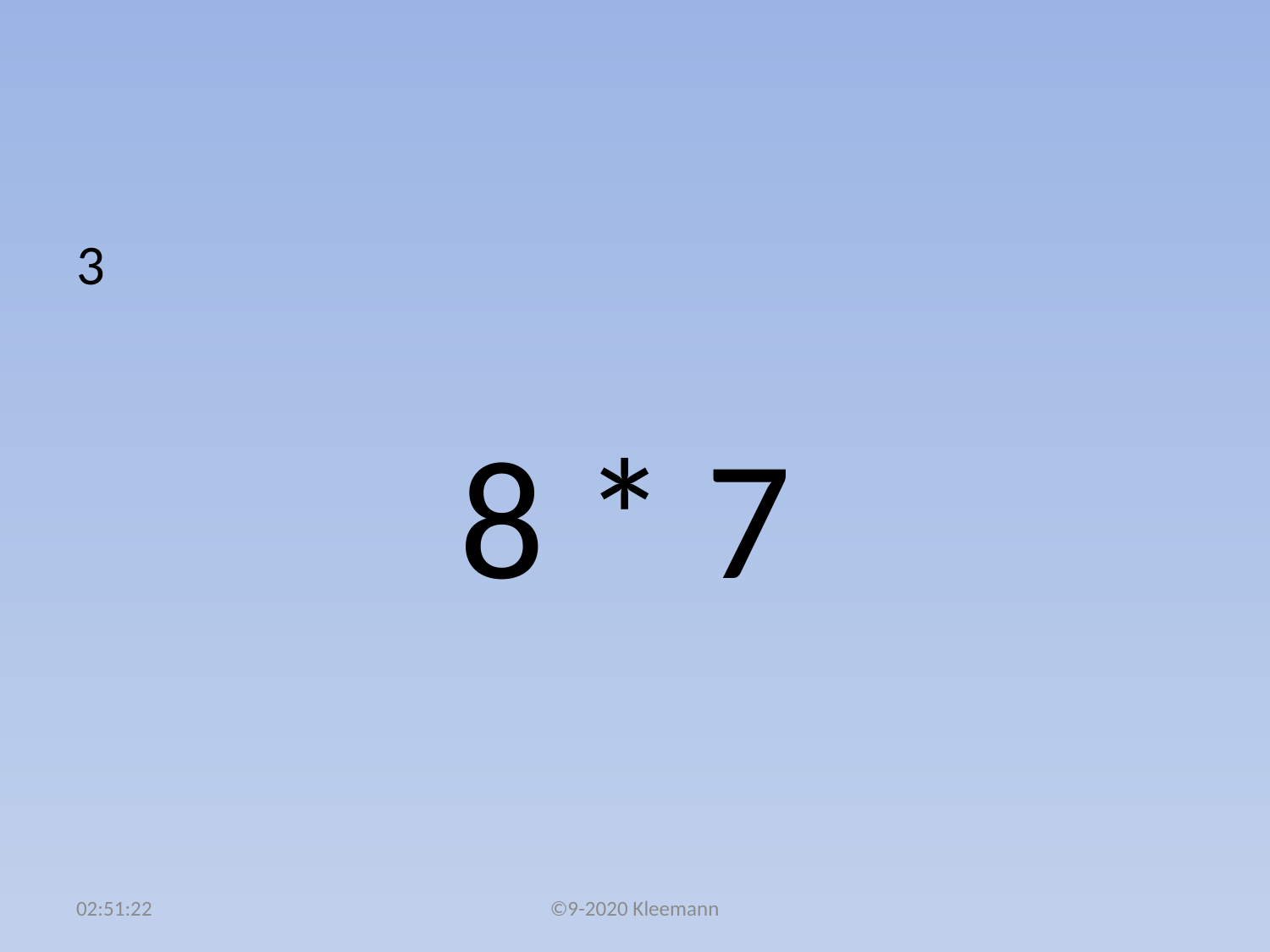

#
3

          8 * 7
02:51:22
©9-2020 Kleemann